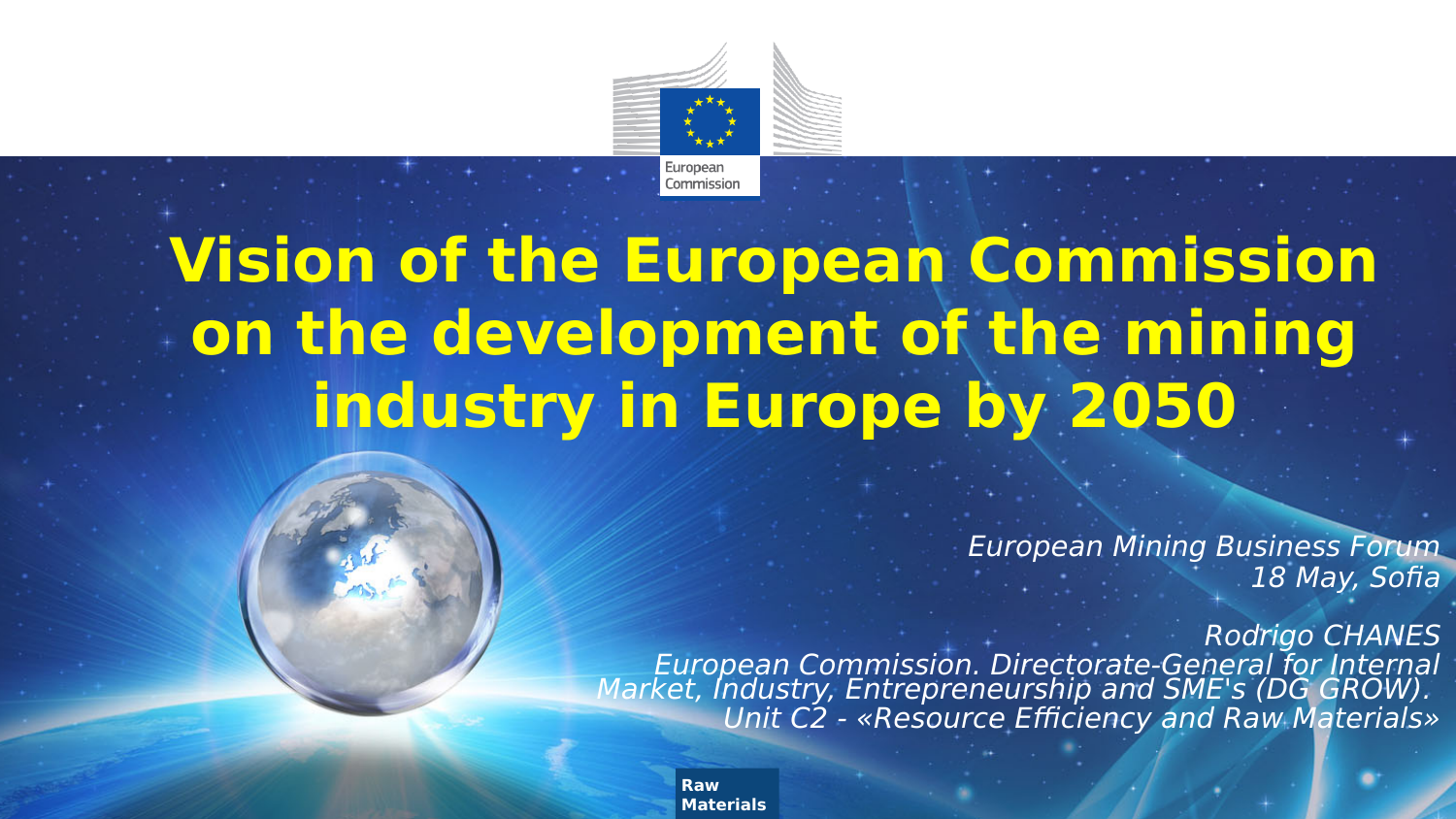

Vision of the European Commission on the development of the mining industry in Europe by 2050

European Mining Business Forum
18 May, Sofia

Rodrigo CHANES
European Commission. Directorate-General for Internal Market, Industry, Entrepreneurship and SME's (DG GROW).
Unit C2 - «Resource Efficiency and Raw Materials»